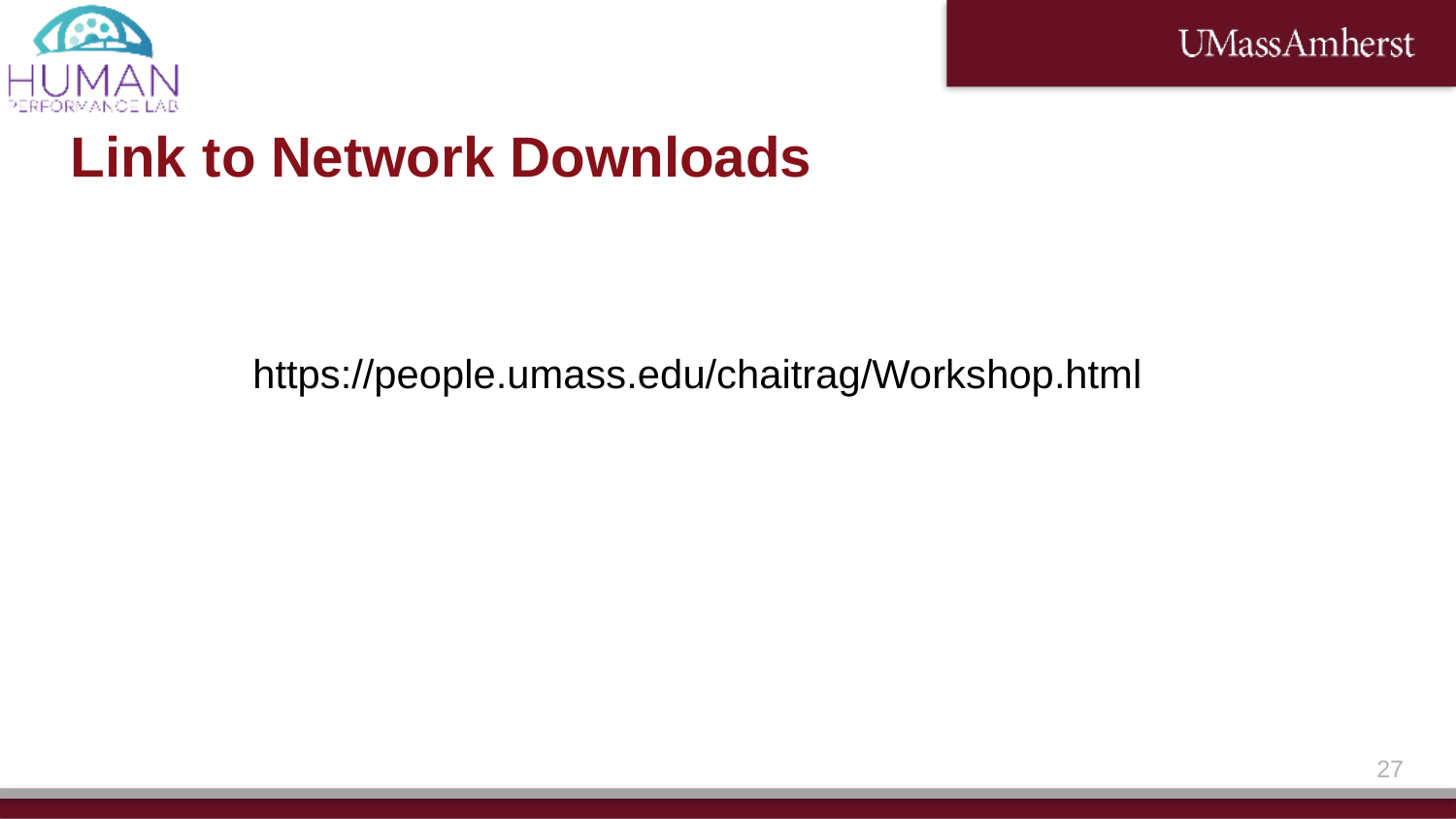

# Link to Network Downloads

https://people.umass.edu/chaitrag/Workshop.html
27